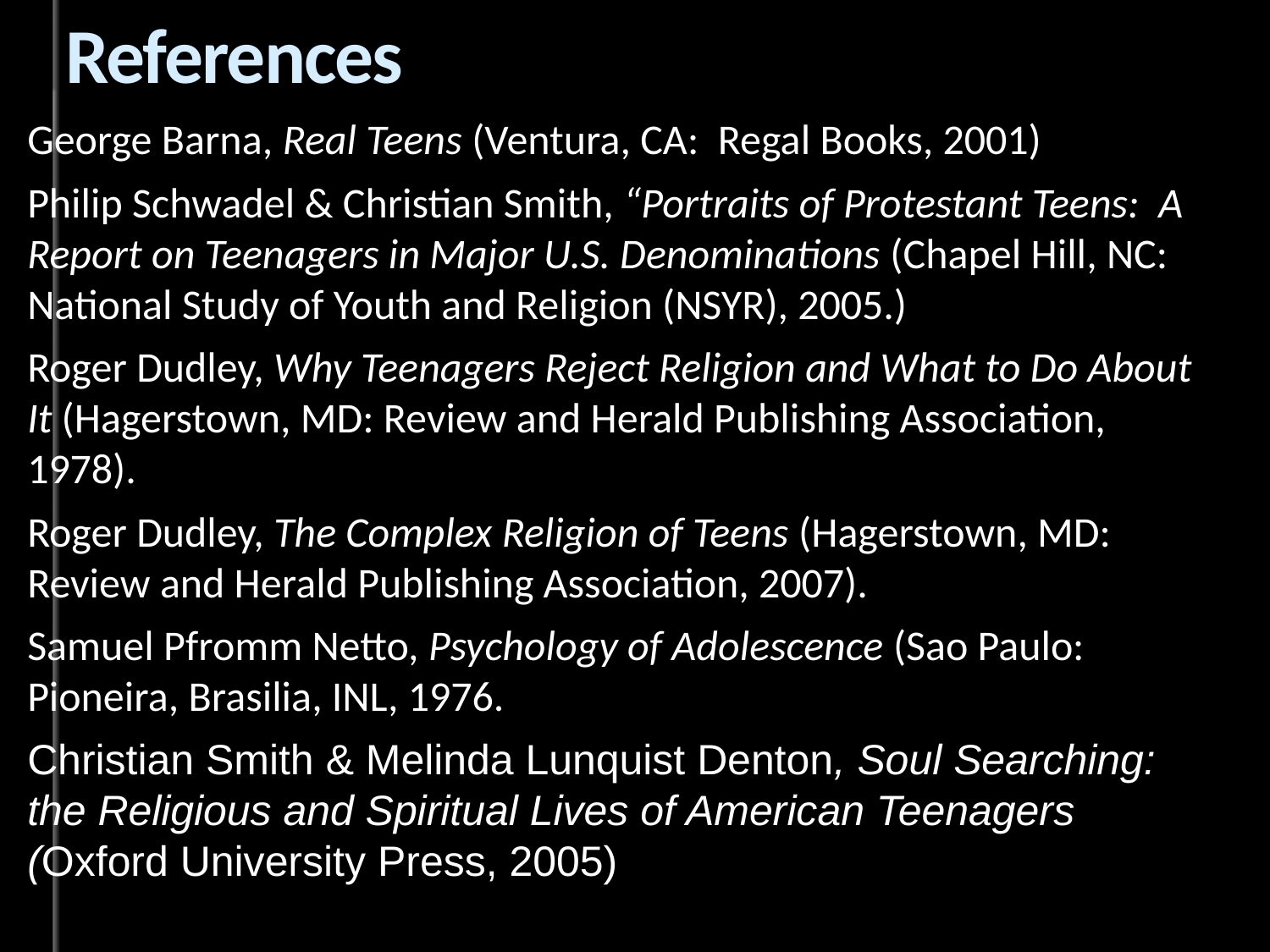

# References
George Barna, Real Teens (Ventura, CA:  Regal Books, 2001)
Philip Schwadel & Christian Smith, “Portraits of Protestant Teens:  A Report on Teenagers in Major U.S. Denominations (Chapel Hill, NC:  National Study of Youth and Religion (NSYR), 2005.)
Roger Dudley, Why Teenagers Reject Religion and What to Do About It (Hagerstown, MD: Review and Herald Publishing Association, 1978).
Roger Dudley, The Complex Religion of Teens (Hagerstown, MD:  Review and Herald Publishing Association, 2007).
Samuel Pfromm Netto, Psychology of Adolescence (Sao Paulo:  Pioneira, Brasilia, INL, 1976.
Christian Smith & Melinda Lunquist Denton, Soul Searching: the Religious and Spiritual Lives of American Teenagers  (Oxford University Press, 2005)